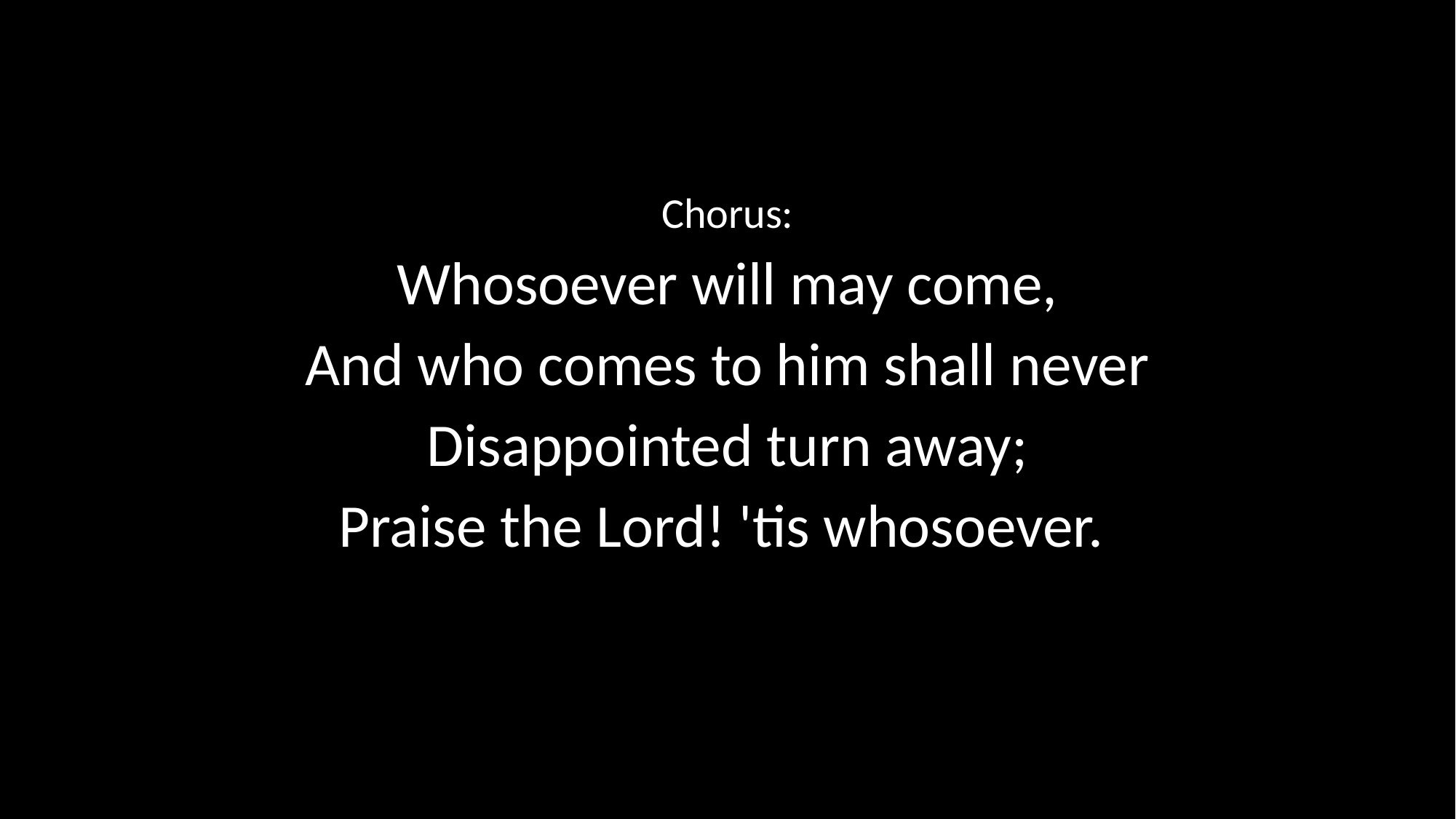

Chorus:
Whosoever will may come,
And who comes to him shall never
Disappointed turn away;
Praise the Lord! 'tis whosoever.